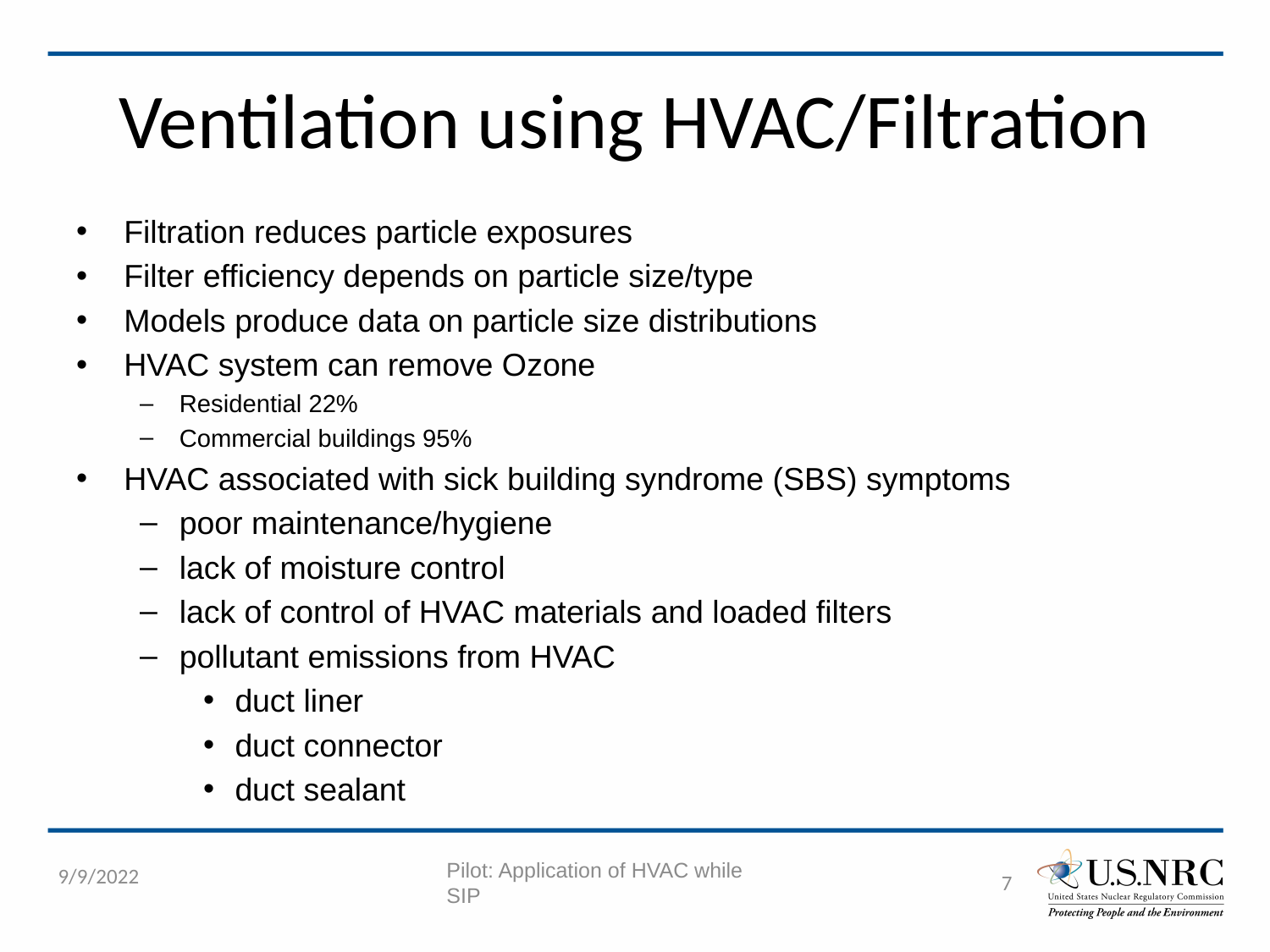

# Ventilation using HVAC/Filtration
Filtration reduces particle exposures
Filter efficiency depends on particle size/type
Models produce data on particle size distributions
HVAC system can remove Ozone
Residential 22%
Commercial buildings 95%
HVAC associated with sick building syndrome (SBS) symptoms
poor maintenance/hygiene
lack of moisture control
lack of control of HVAC materials and loaded filters
pollutant emissions from HVAC
duct liner
duct connector
duct sealant
9/9/2022
Pilot: Application of HVAC while SIP
7